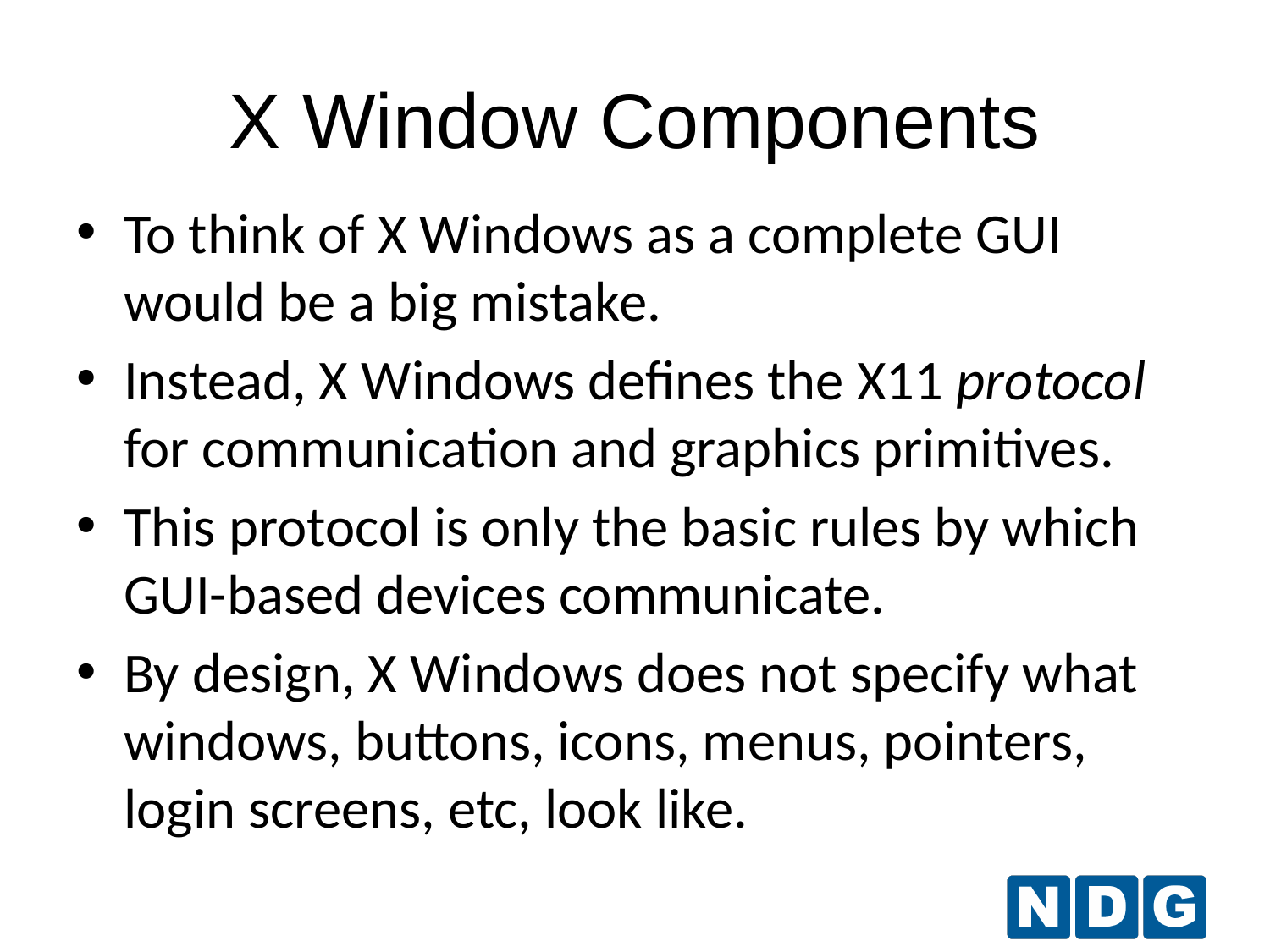

X Window Components
To think of X Windows as a complete GUI would be a big mistake.
Instead, X Windows defines the X11 protocol for communication and graphics primitives.
This protocol is only the basic rules by which GUI-based devices communicate.
By design, X Windows does not specify what windows, buttons, icons, menus, pointers, login screens, etc, look like.